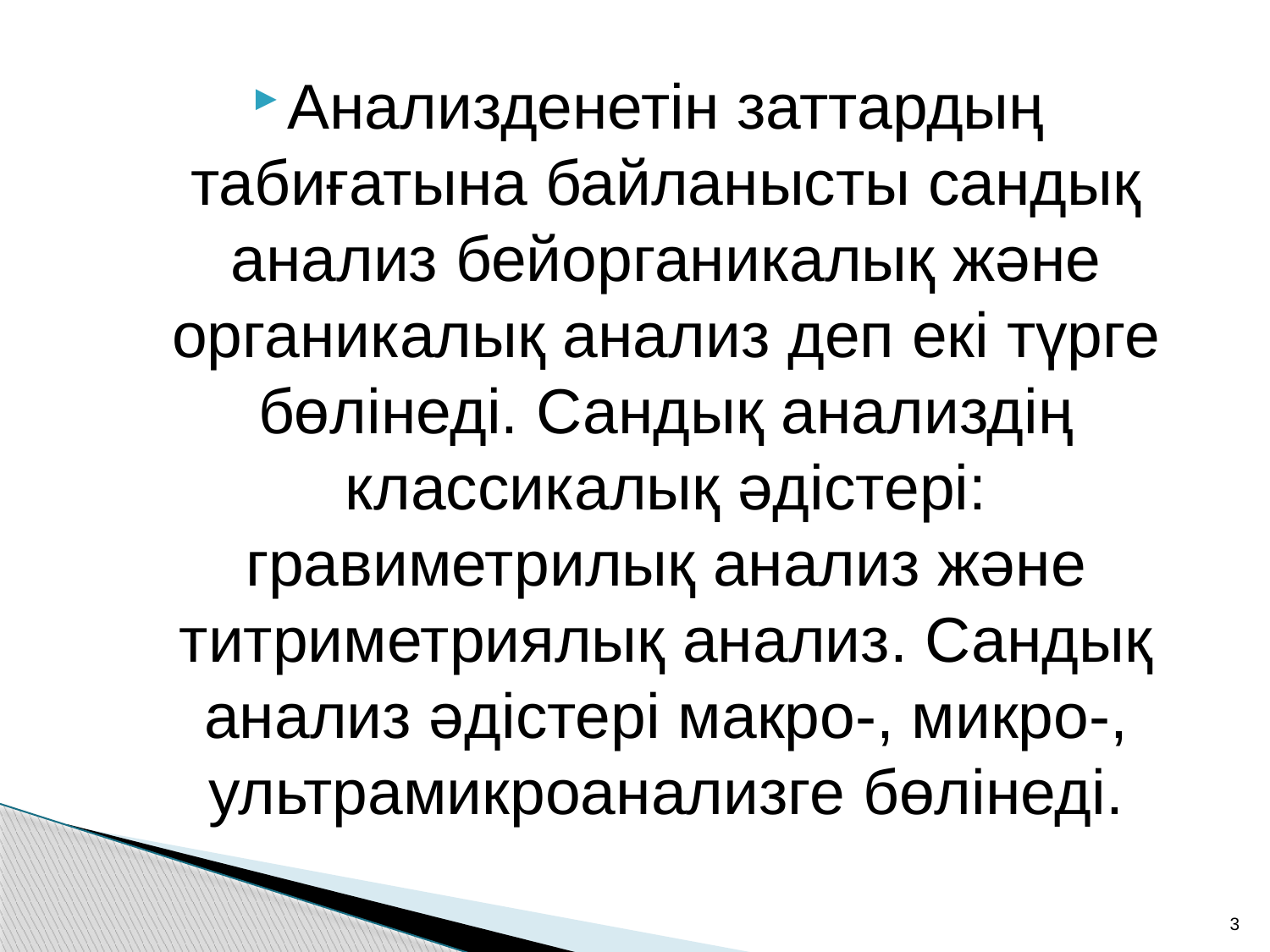

Анализденетін заттардың табиғатына байланысты сандық анализ бейорганикалық және органикалық анализ деп екі түрге бөлінеді. Сандық анализдің классикалық әдістері: гравиметрилық анализ және титриметриялық анализ. Сандық анализ әдістері макро-, микро-, ультрамикроанализге бөлінеді.

3